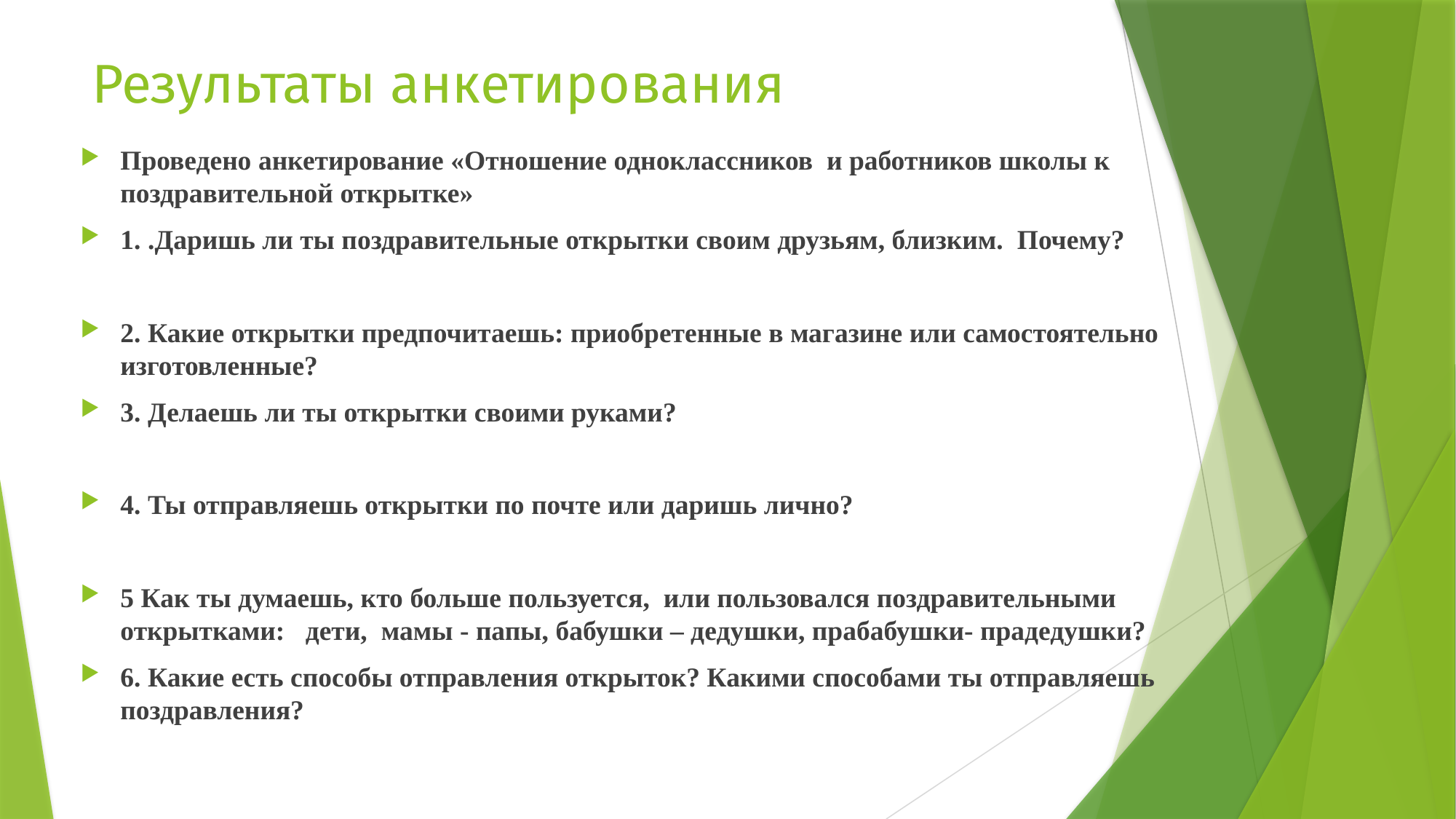

# Результаты анкетирования
Проведено анкетирование «Отношение одноклассников  и работников школы к поздравительной открытке»
1. .Даришь ли ты поздравительные открытки своим друзьям, близким.  Почему?

2. Какие открытки предпочитаешь: приобретенные в магазине или самостоятельно изготовленные?
3. Делаешь ли ты открытки своими руками?

4. Ты отправляешь открытки по почте или даришь лично?

5 Как ты думаешь, кто больше пользуется,  или пользовался поздравительными открытками:   дети,  мамы - папы, бабушки – дедушки, прабабушки- прадедушки?
6. Какие есть способы отправления открыток? Какими способами ты отправляешь поздравления?